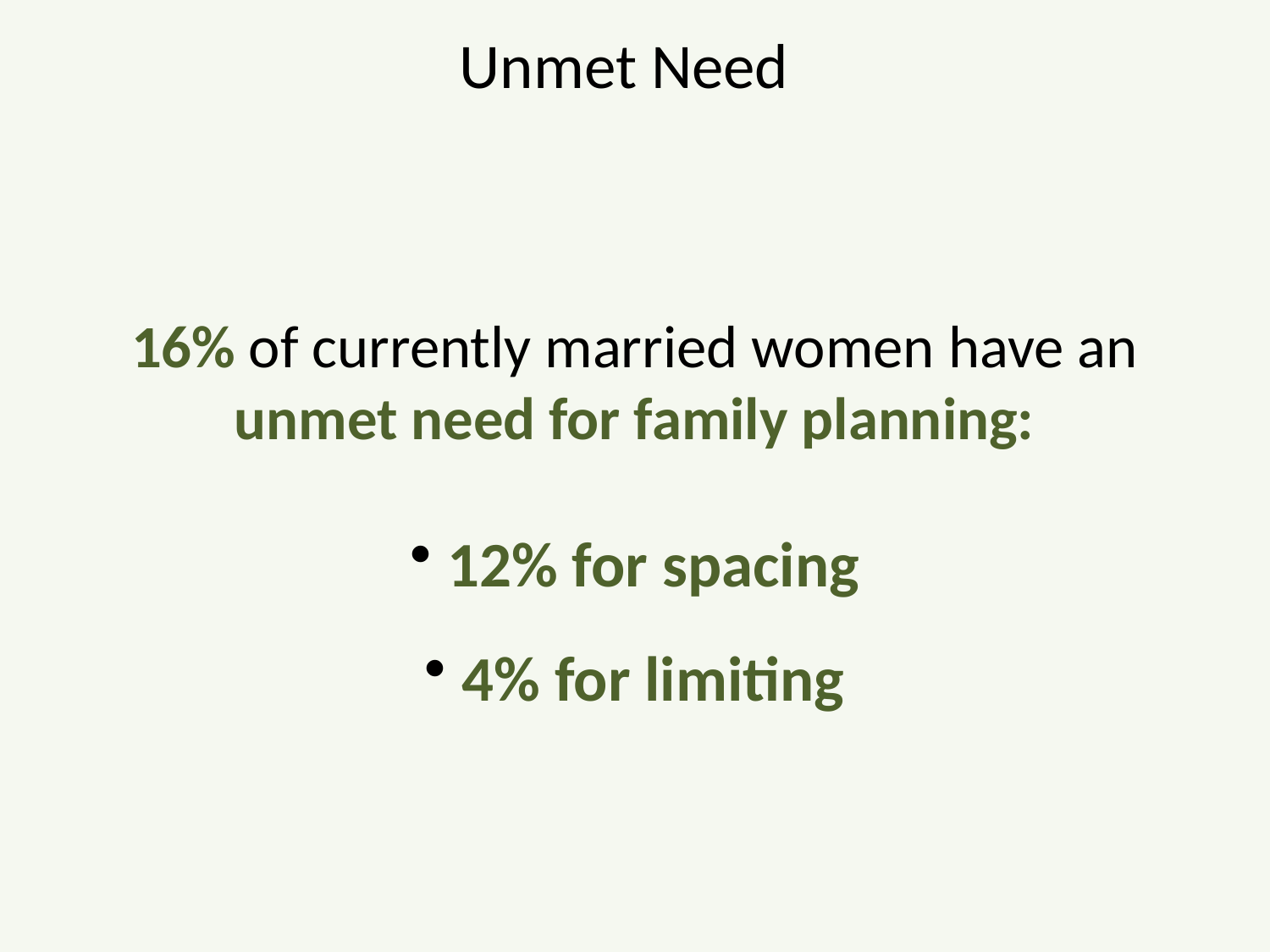

# Unmet Need
16% of currently married women have an unmet need for family planning:

 12% for spacing

 4% for limiting